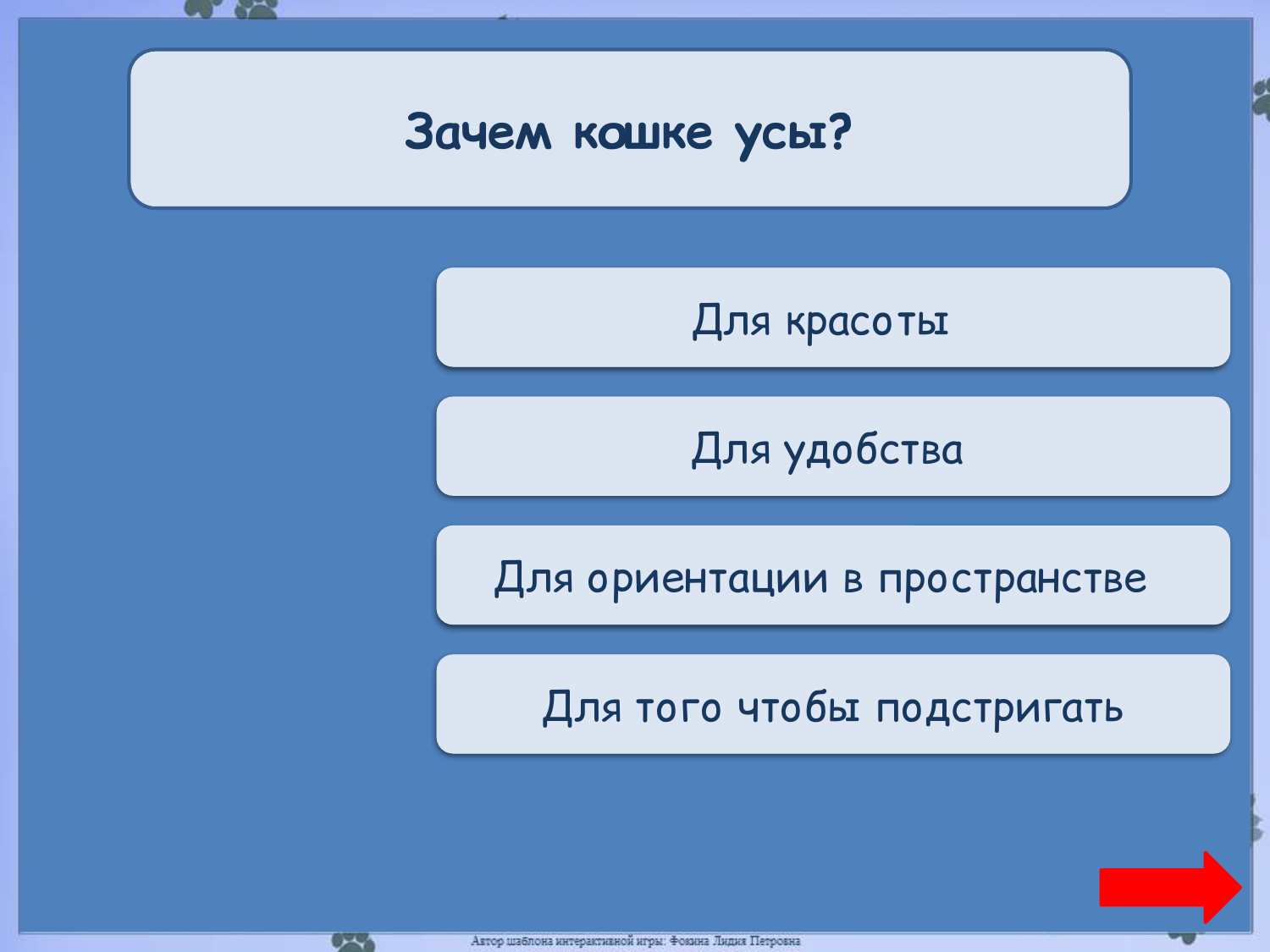

Зачем кошке усы?
Переход хода
Для красоты

Переход хода
Для удобства

Верно + 1
Для ориентации в пространстве

Переход хода
Для того чтобы подстригать